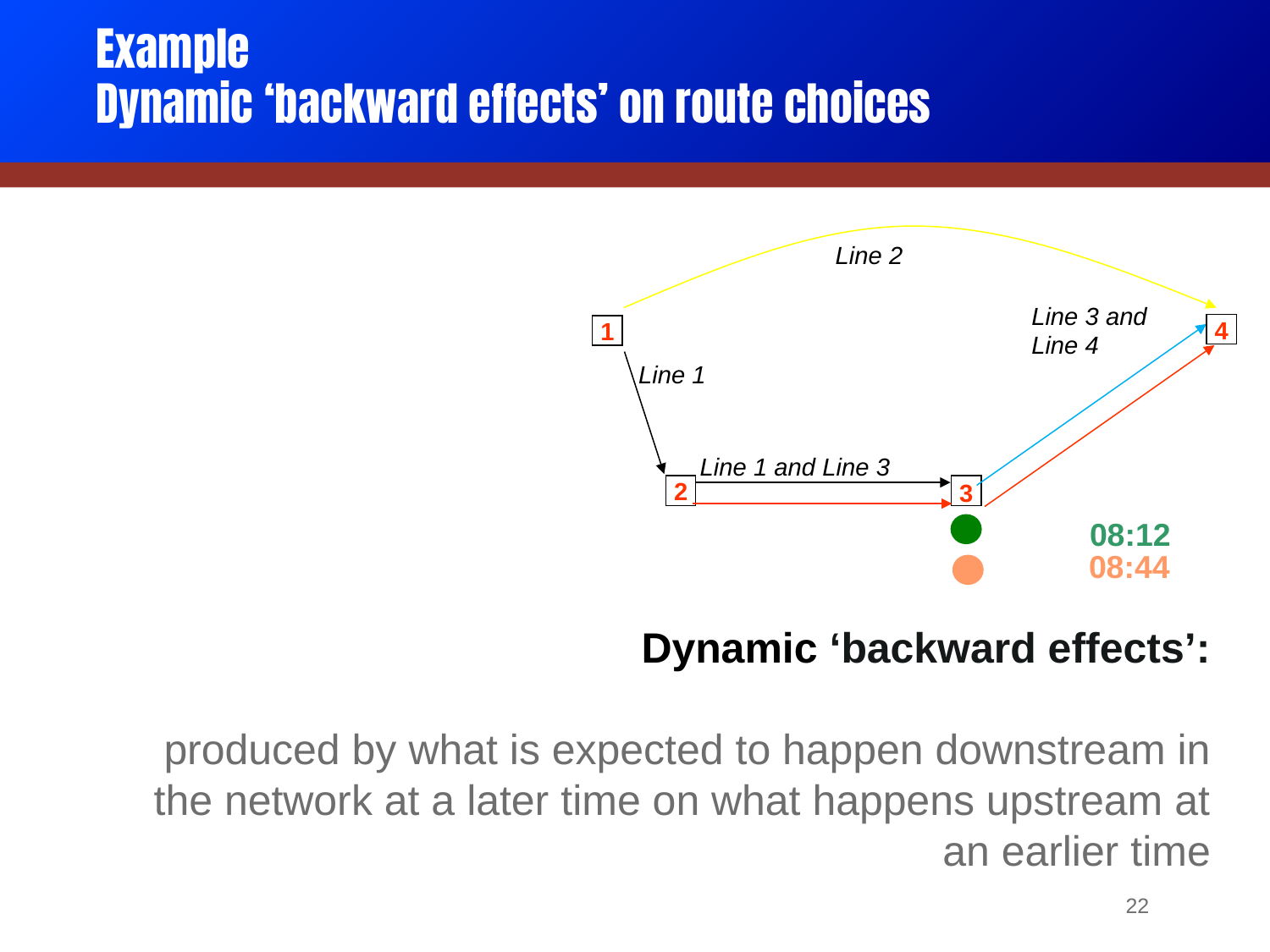

Example
Dynamic ‘backward effects’ on route choices

Line 2
Line 3 and Line 4
4
1

Line 1
Line 1 and Line 3
2
3
08:12

08:44

Dynamic ‘backward effects’:
produced by what is expected to happen downstream in the network at a later time on what happens upstream at an earlier time
22